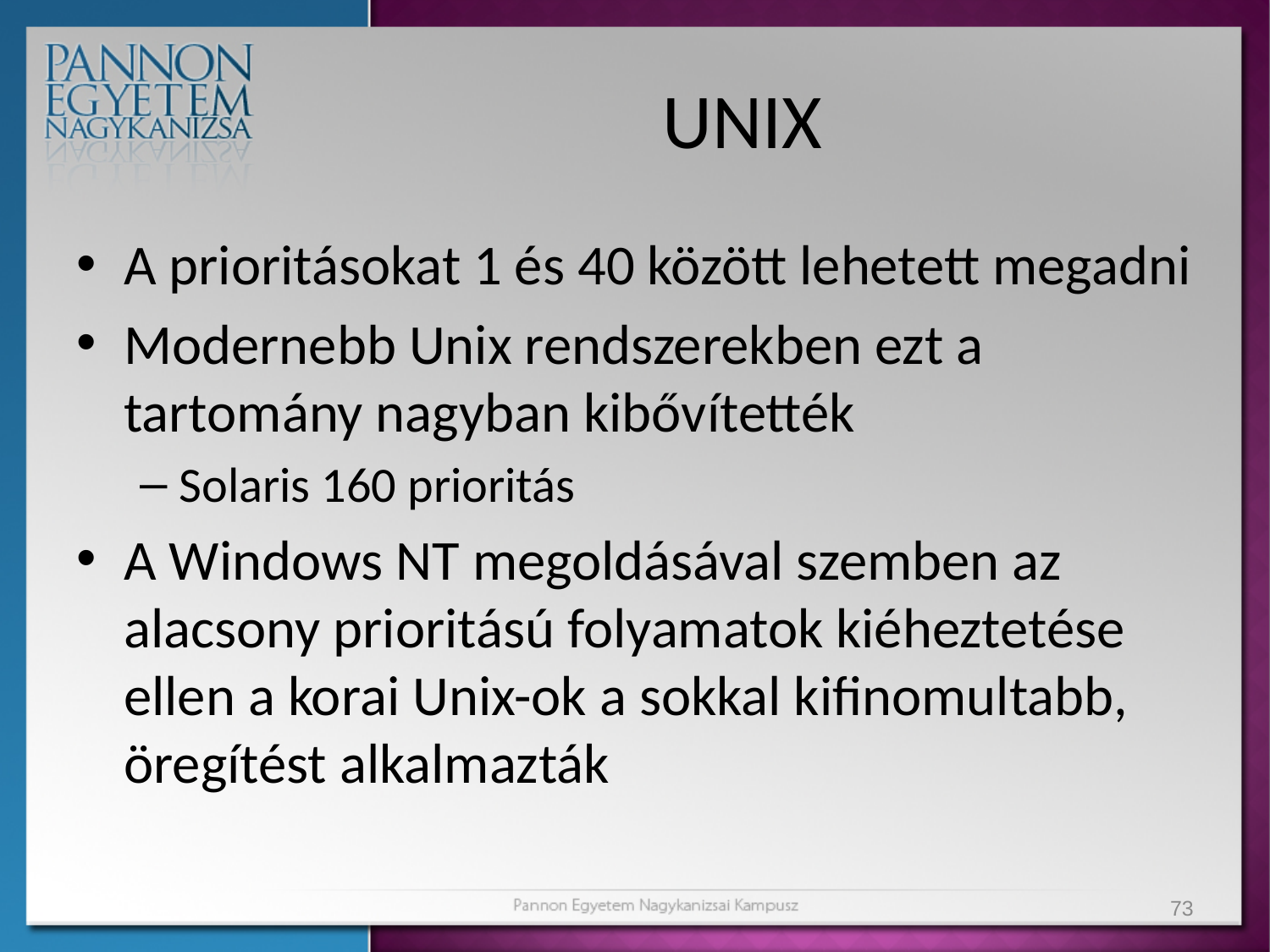

# UNIX
A prioritásokat 1 és 40 között lehetett megadni
Modernebb Unix rendszerekben ezt a tartomány nagyban kibővítették
Solaris 160 prioritás
A Windows NT megoldásával szemben az alacsony prioritású folyamatok kiéheztetése ellen a korai Unix-ok a sokkal kifinomultabb, öregítést alkalmazták
73